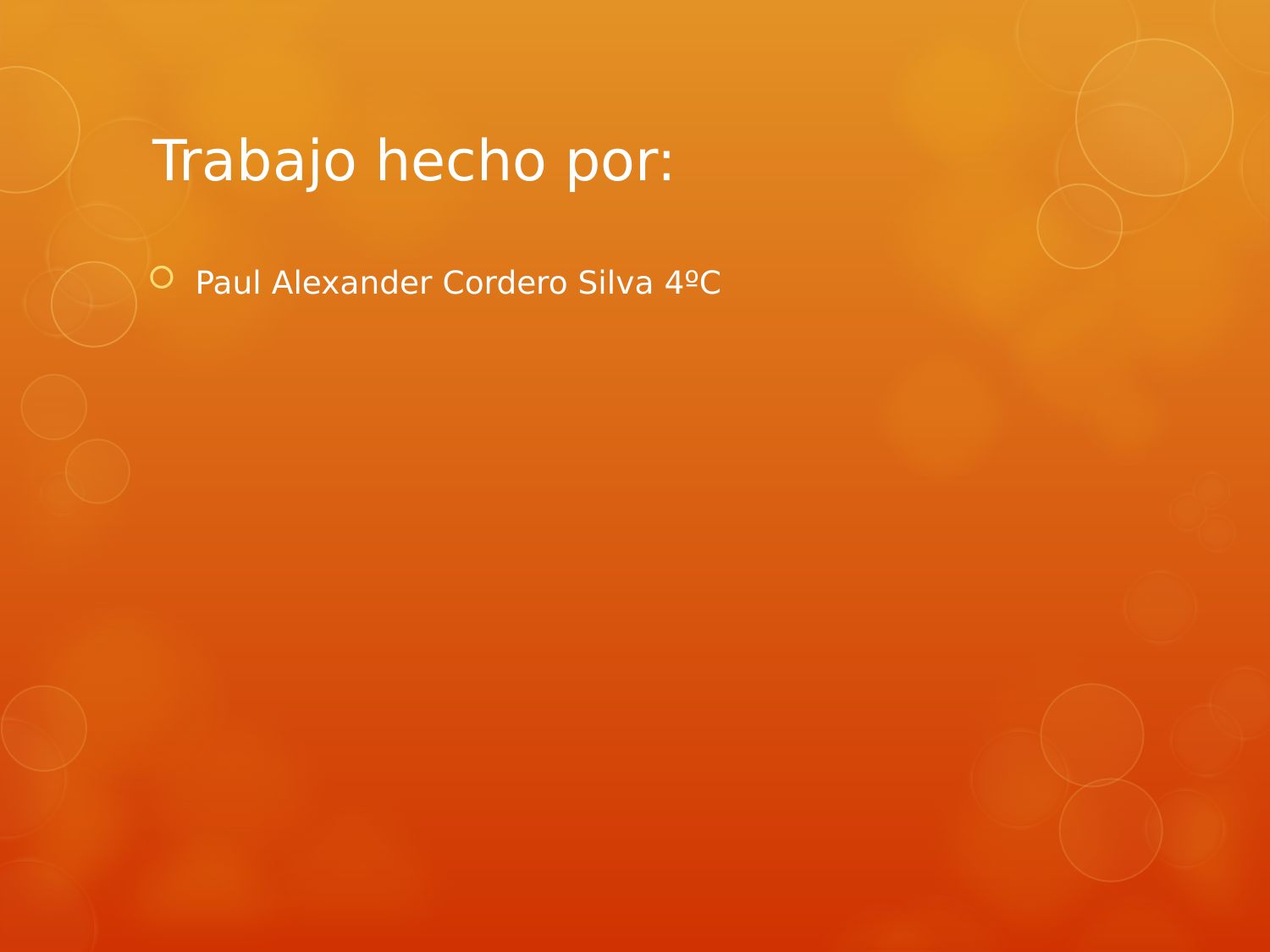

Paul Alexander Cordero Silva 4ºC
# Trabajo hecho por: